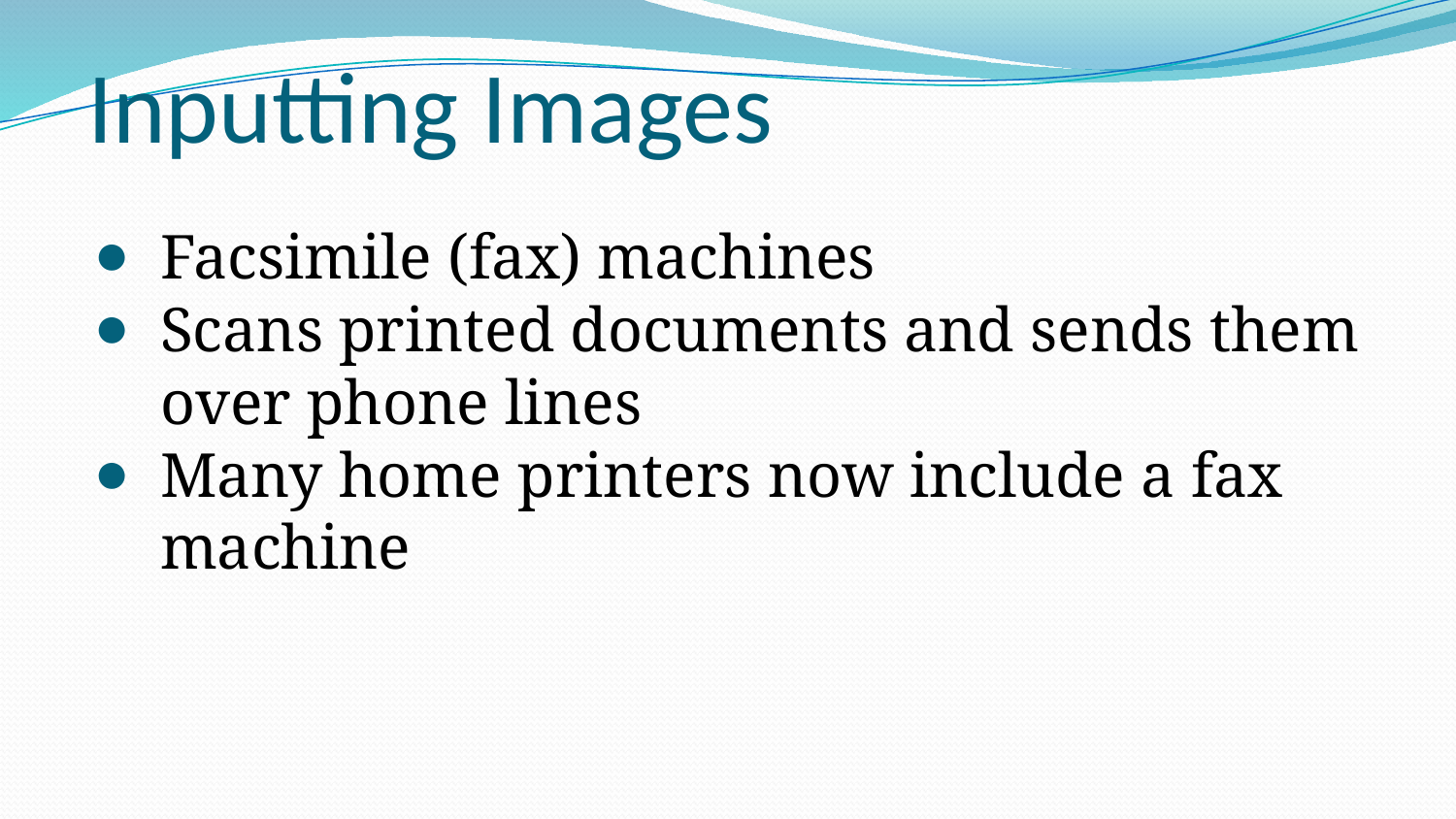

# Inputting Images
Facsimile (fax) machines
Scans printed documents and sends them over phone lines
Many home printers now include a fax machine